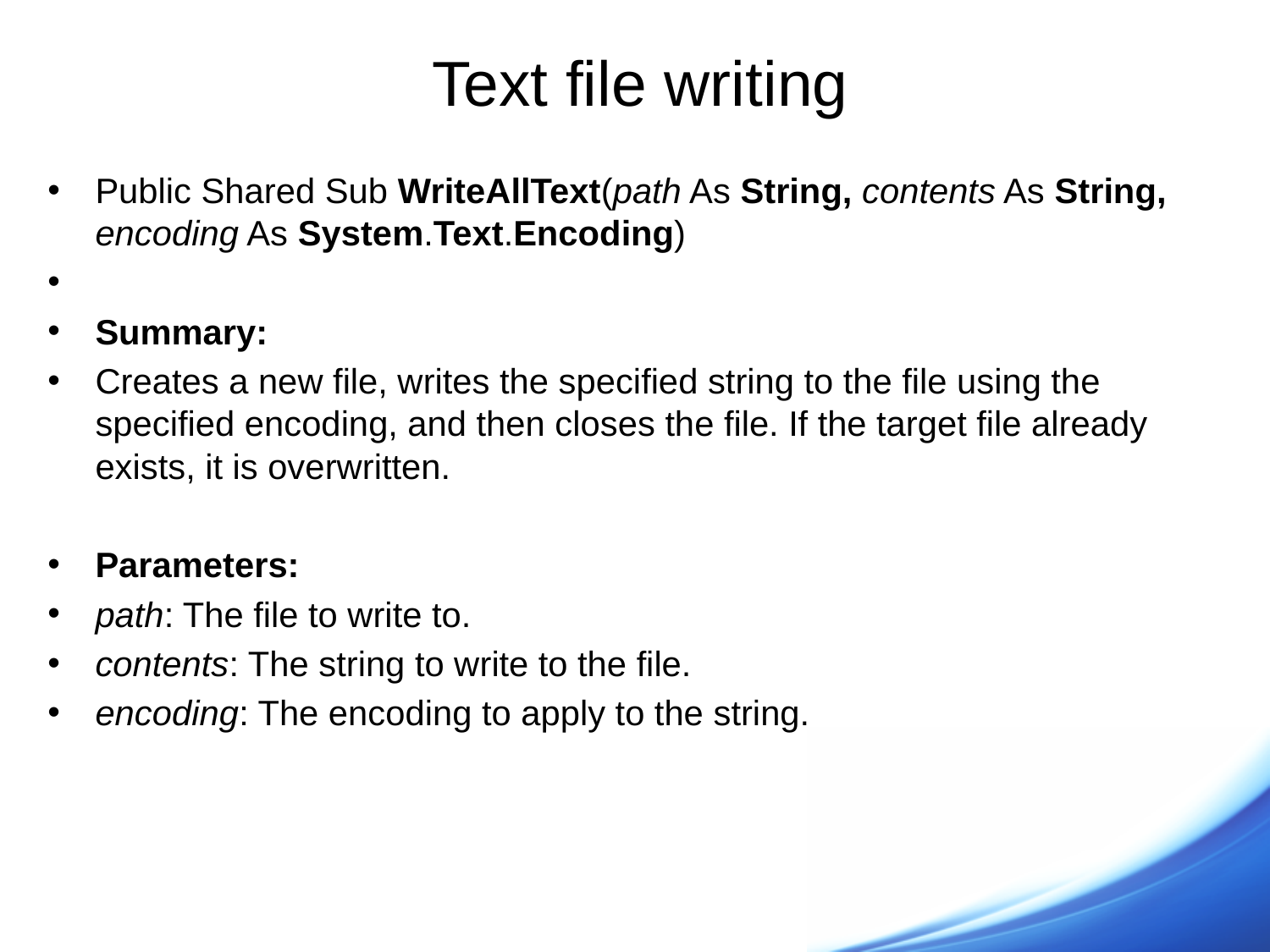

# Text file writing
Public Shared Sub WriteAllText(path As String, contents As String, encoding As System.Text.Encoding)

Summary:
Creates a new file, writes the specified string to the file using the specified encoding, and then closes the file. If the target file already exists, it is overwritten.

Parameters:
path: The file to write to.
contents: The string to write to the file.
encoding: The encoding to apply to the string.